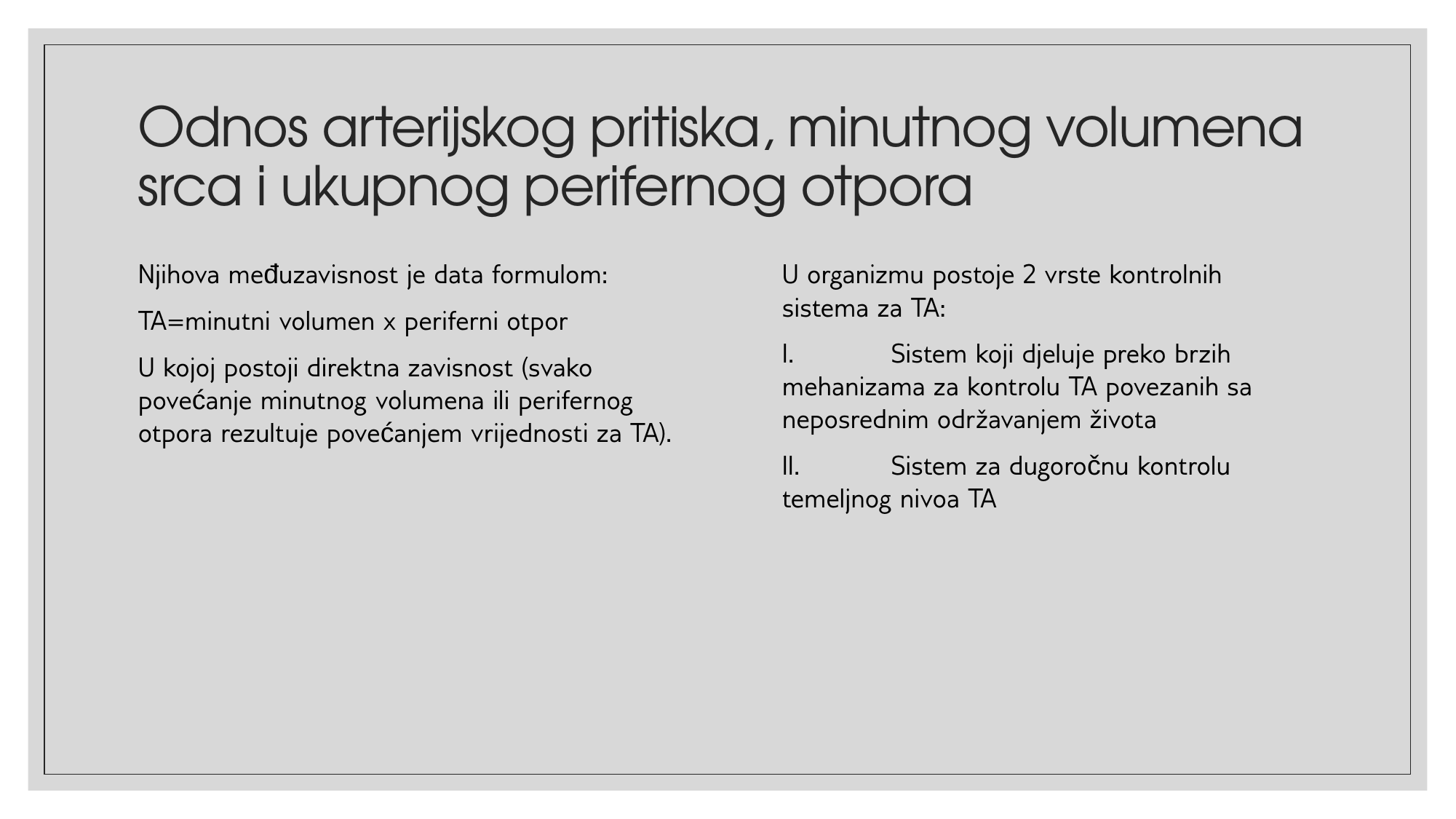

# Odnos arterijskog pritiska, minutnog volumena srca i ukupnog perifernog otpora
Njihova međuzavisnost je data formulom:
TA=minutni volumen x periferni otpor
U kojoj postoji direktna zavisnost (svako povećanje minutnog volumena ili perifernog otpora rezultuje povećanjem vrijednosti za TA).

U organizmu postoje 2 vrste kontrolnih sistema za TA:
I.	Sistem koji djeluje preko brzih mehanizama za kontrolu TA povezanih sa neposrednim održavanjem života
II.	Sistem za dugoročnu kontrolu temeljnog nivoa TA